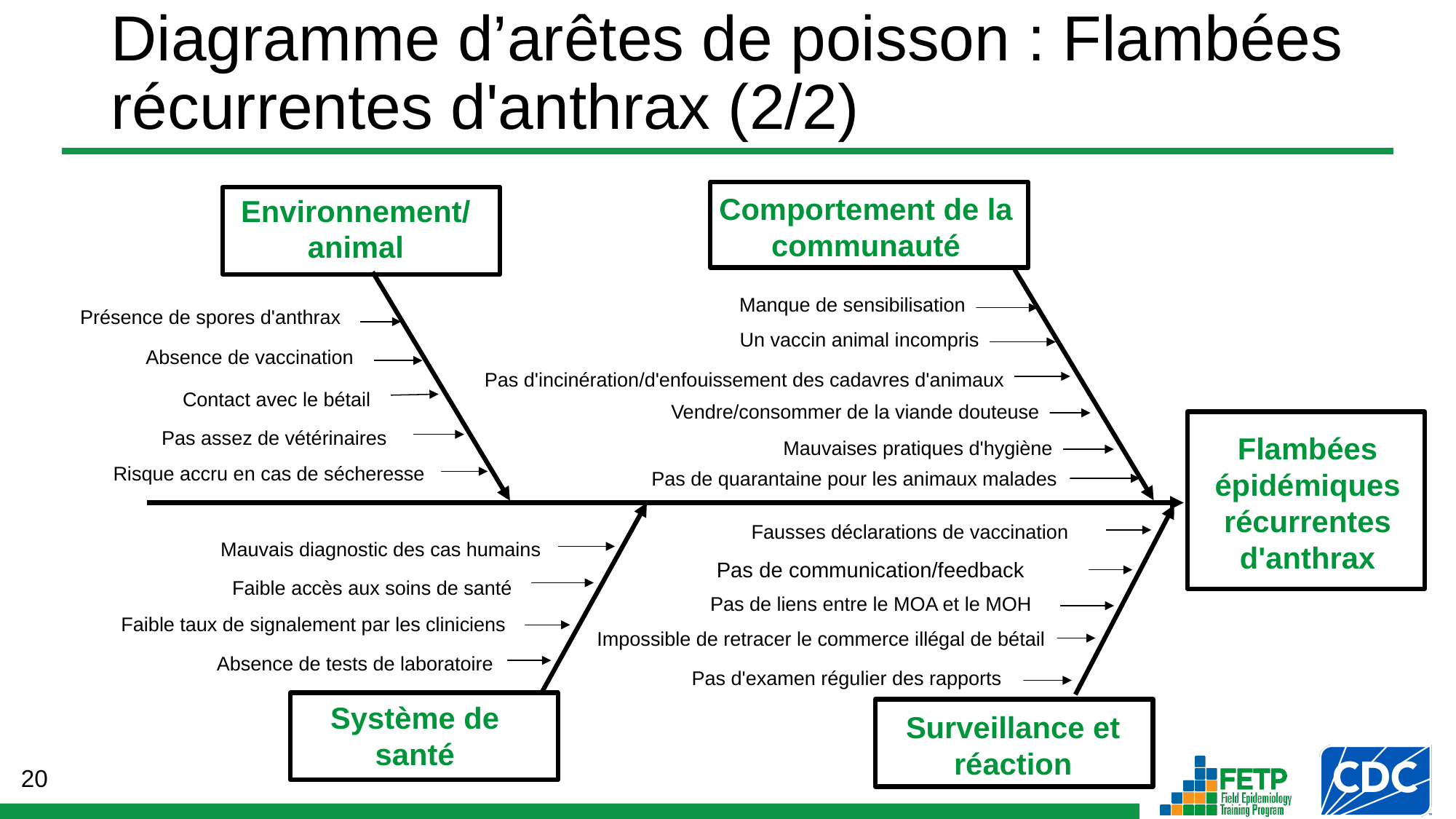

Diagramme d’arêtes de poisson : Flambées récurrentes d'anthrax (2/2)

Comportement de la communauté
Flambées épidémiques récurrentes d'anthrax
Système de santé
Surveillance et réaction
Environnement/
animal
Manque de sensibilisation
Un vaccin animal incompris
Pas d'incinération/d'enfouissement des cadavres d'animaux
Vendre/consommer de la viande douteuse
Mauvaises pratiques d'hygiène
Pas de quarantaine pour les animaux malades
Présence de spores d'anthrax
Absence de vaccination
Contact avec le bétail
Pas assez de vétérinaires
Risque accru en cas de sécheresse
Fausses déclarations de vaccination
Mauvais diagnostic des cas humains
Faible accès aux soins de santé
Faible taux de signalement par les cliniciens
Absence de tests de laboratoire
Pas de communication/feedback
Pas de liens entre le MOA et le MOH
Impossible de retracer le commerce illégal de bétail
Pas d'examen régulier des rapports